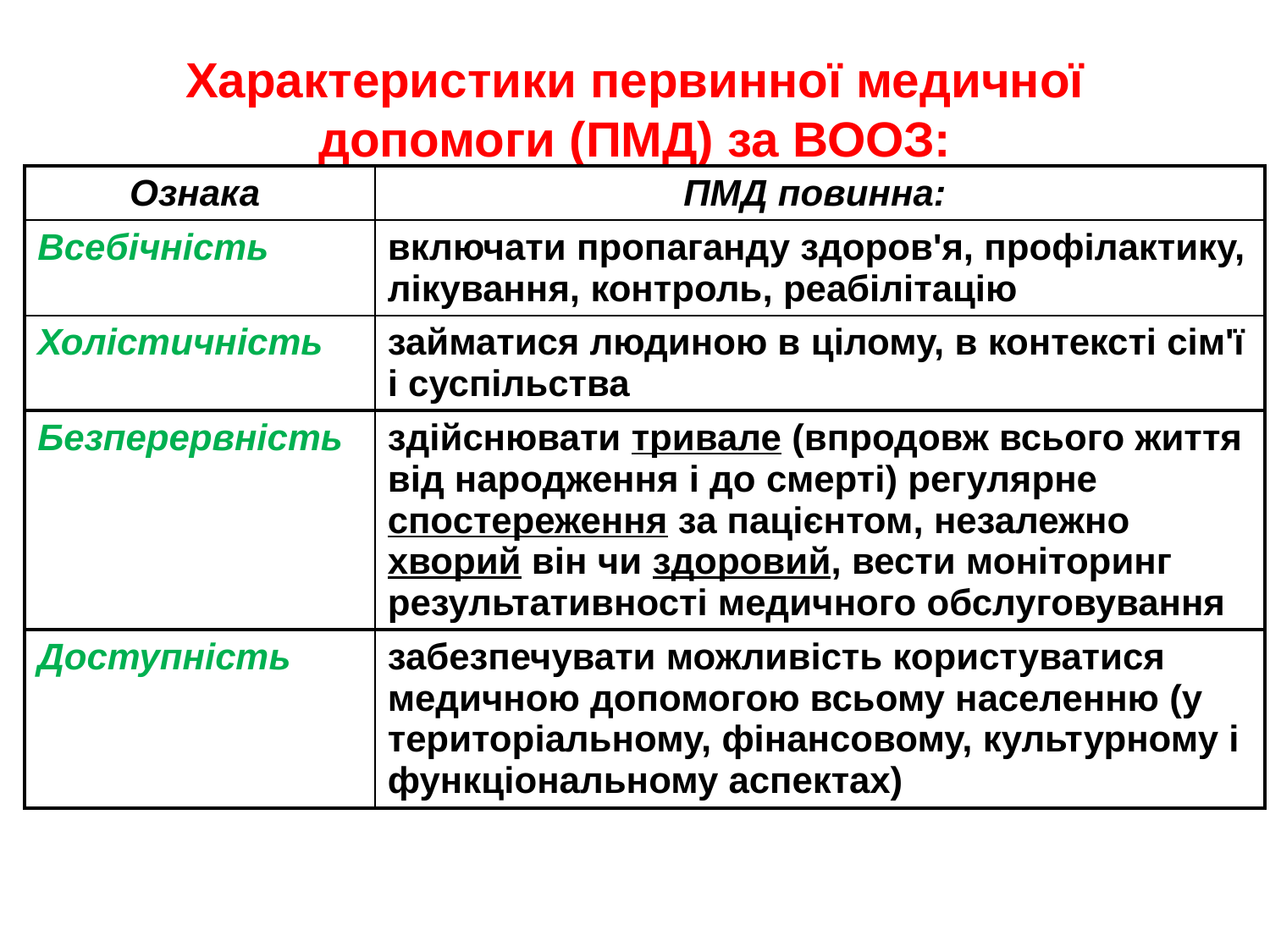

Характеристики первинної медичної допомоги (ПМД) за ВООЗ:
| Ознака | ПМД повинна: |
| --- | --- |
| Всебічність | включати пропаганду здоров'я, профілактику, лікування, контроль, реабілітацію |
| Холістичність | займатися людиною в цілому, в контексті сім'ї і суспільства |
| Безперервність | здійснювати тривале (впродовж всього життя від народження і до смерті) регулярне спостереження за пацієнтом, незалежно хворий він чи здоровий, вести моніторинг результативності медичного обслуговування |
| Доступність | забезпечувати можливість користуватися медичною допомогою всьому населенню (у територіальному, фінансовому, культурному і функціональному аспектах) |